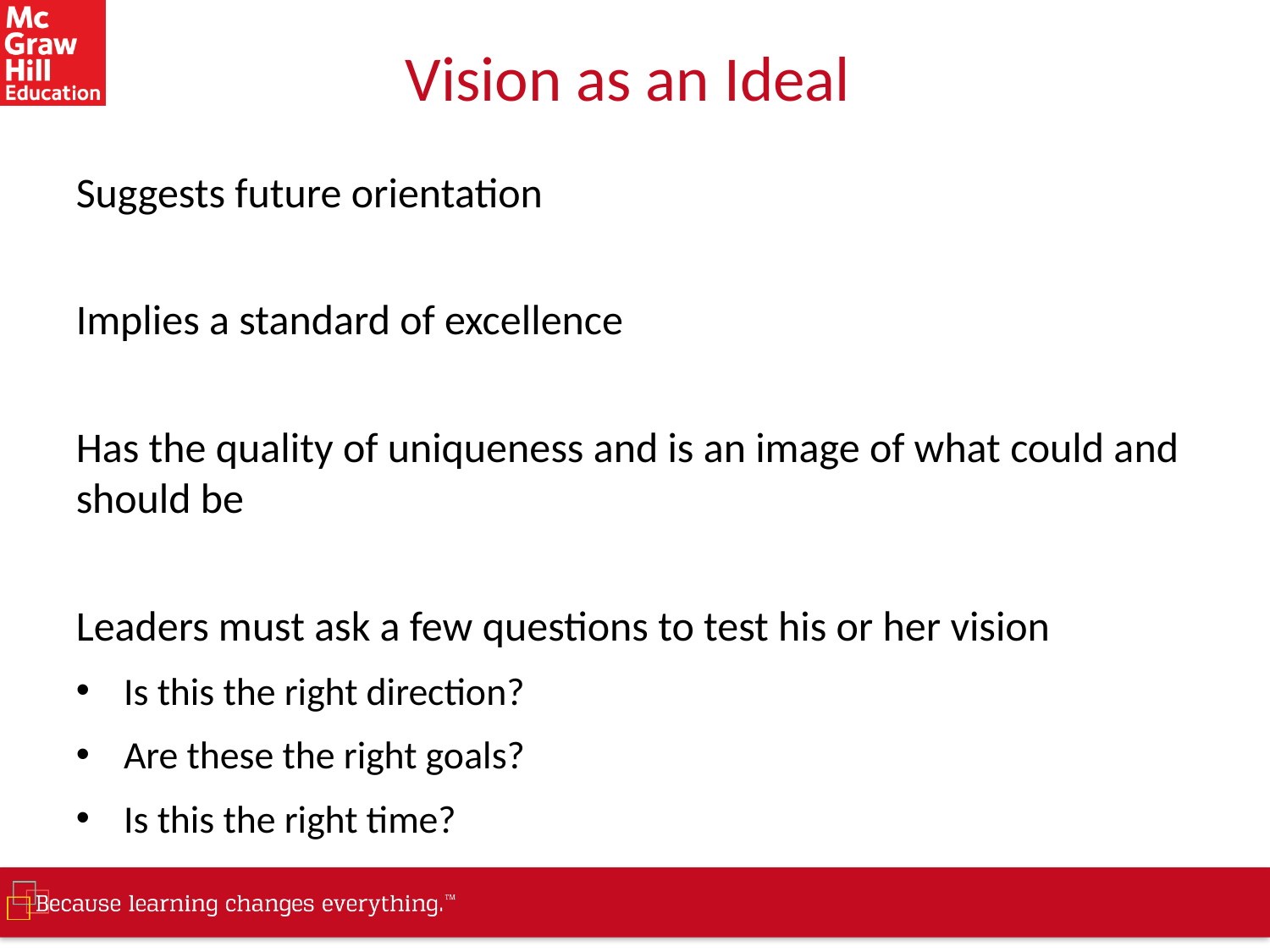

# Vision as an Ideal
Suggests future orientation

Implies a standard of excellence

Has the quality of uniqueness and is an image of what could and should be

Leaders must ask a few questions to test his or her vision
Is this the right direction?
Are these the right goals?
Is this the right time?